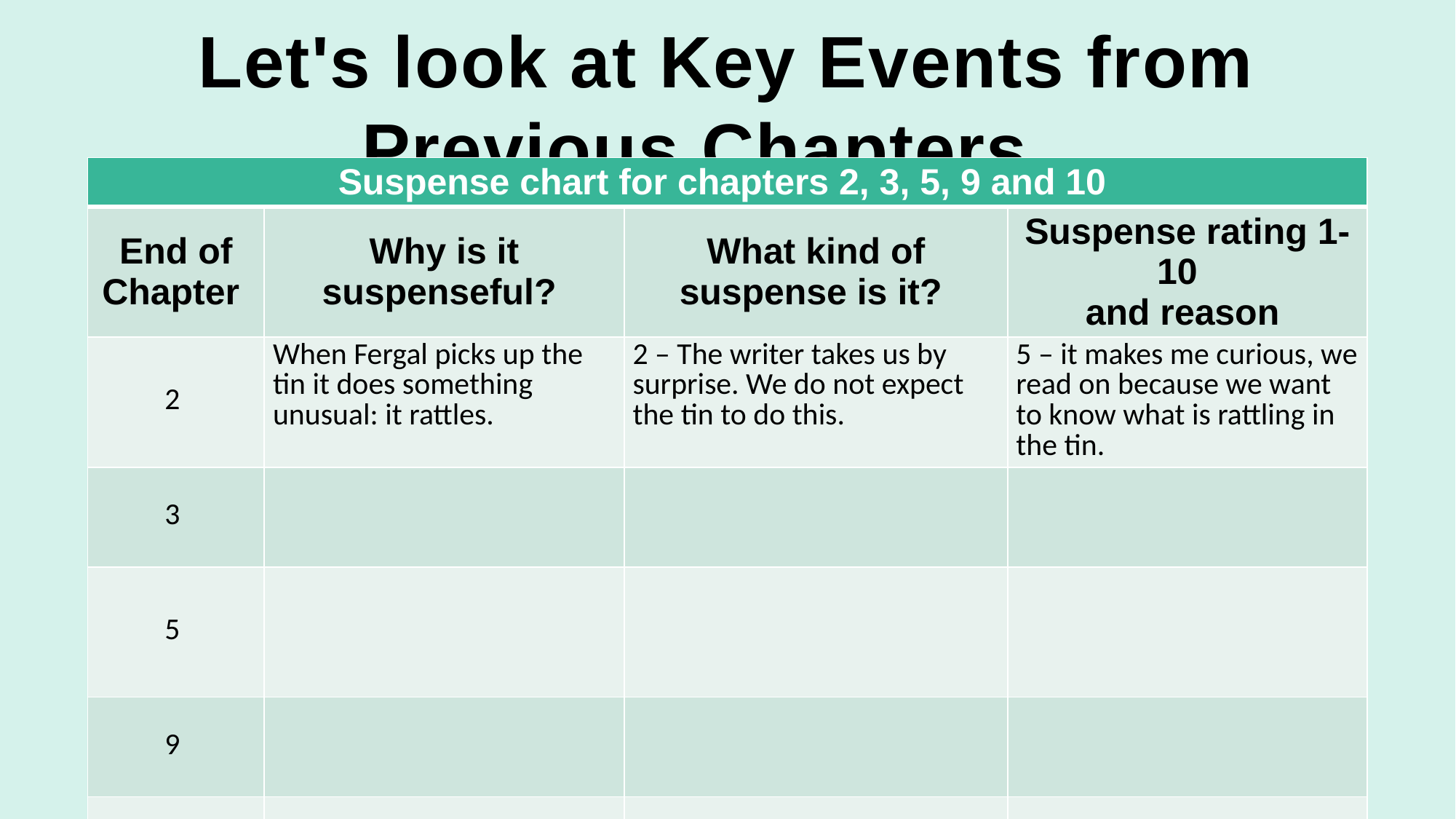

# Let's look at Key Events from Previous Chapters...
| Suspense chart for chapters 2, 3, 5, 9 and 10 |  |  |  |
| --- | --- | --- | --- |
| End of Chapter | Why is it suspenseful? | What kind of suspense is it? | Suspense rating 1-10   and reason |
| 2 | When Fergal picks up the tin it does something unusual: it rattles. | 2 – The writer takes us by surprise. We do not expect the tin to do this. | 5 – it makes me curious, we read on because we want to know what is rattling in the tin. |
| 3 |  |  |  |
| 5 |  |  |  |
| 9 |  |  |  |
| 10 |  |  |  |